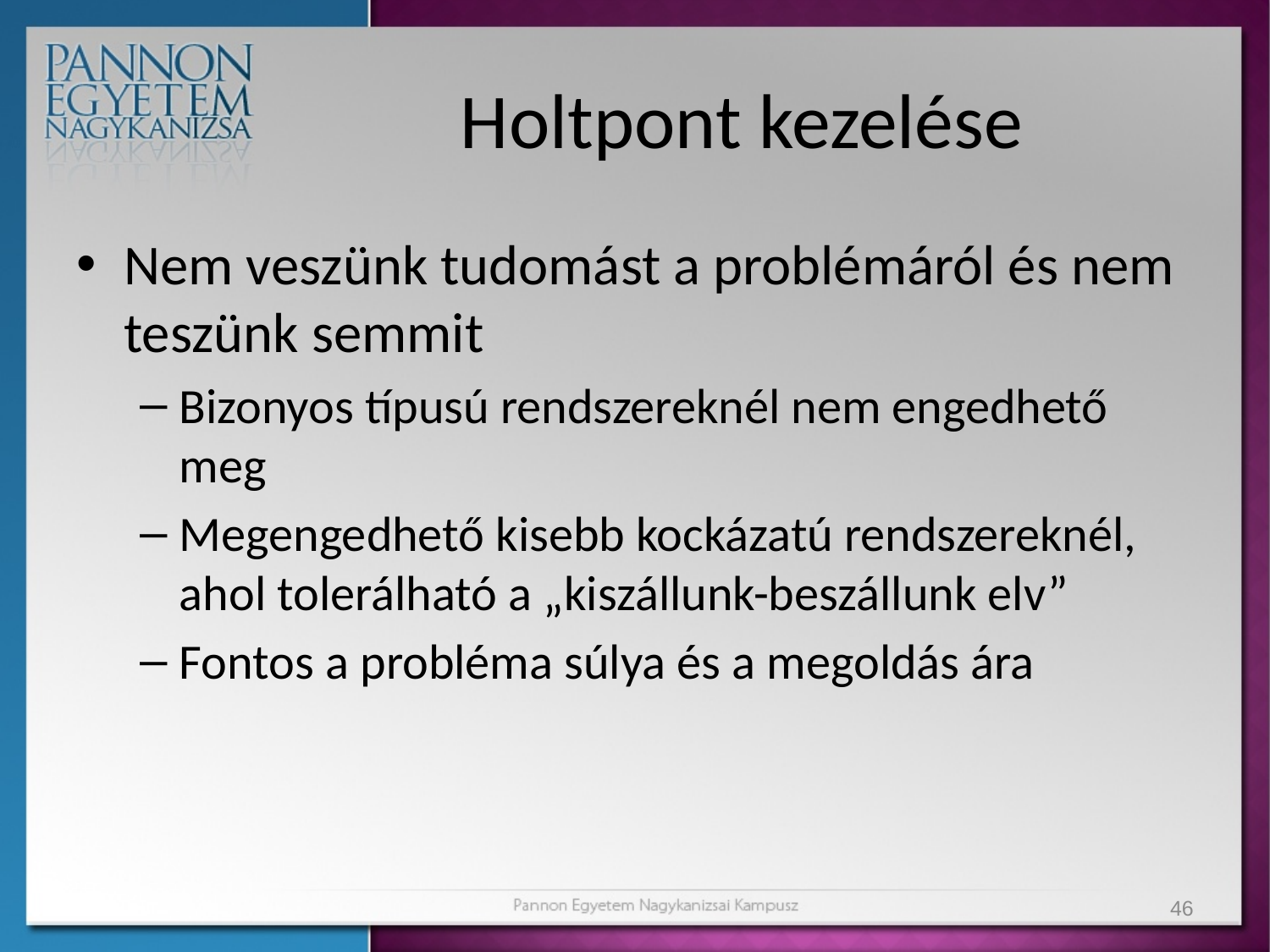

# Holtpont kezelése
Nem veszünk tudomást a problémáról és nem teszünk semmit
Bizonyos típusú rendszereknél nem engedhető meg
Megengedhető kisebb kockázatú rendszereknél, ahol tolerálható a „kiszállunk-beszállunk elv”
Fontos a probléma súlya és a megoldás ára
46